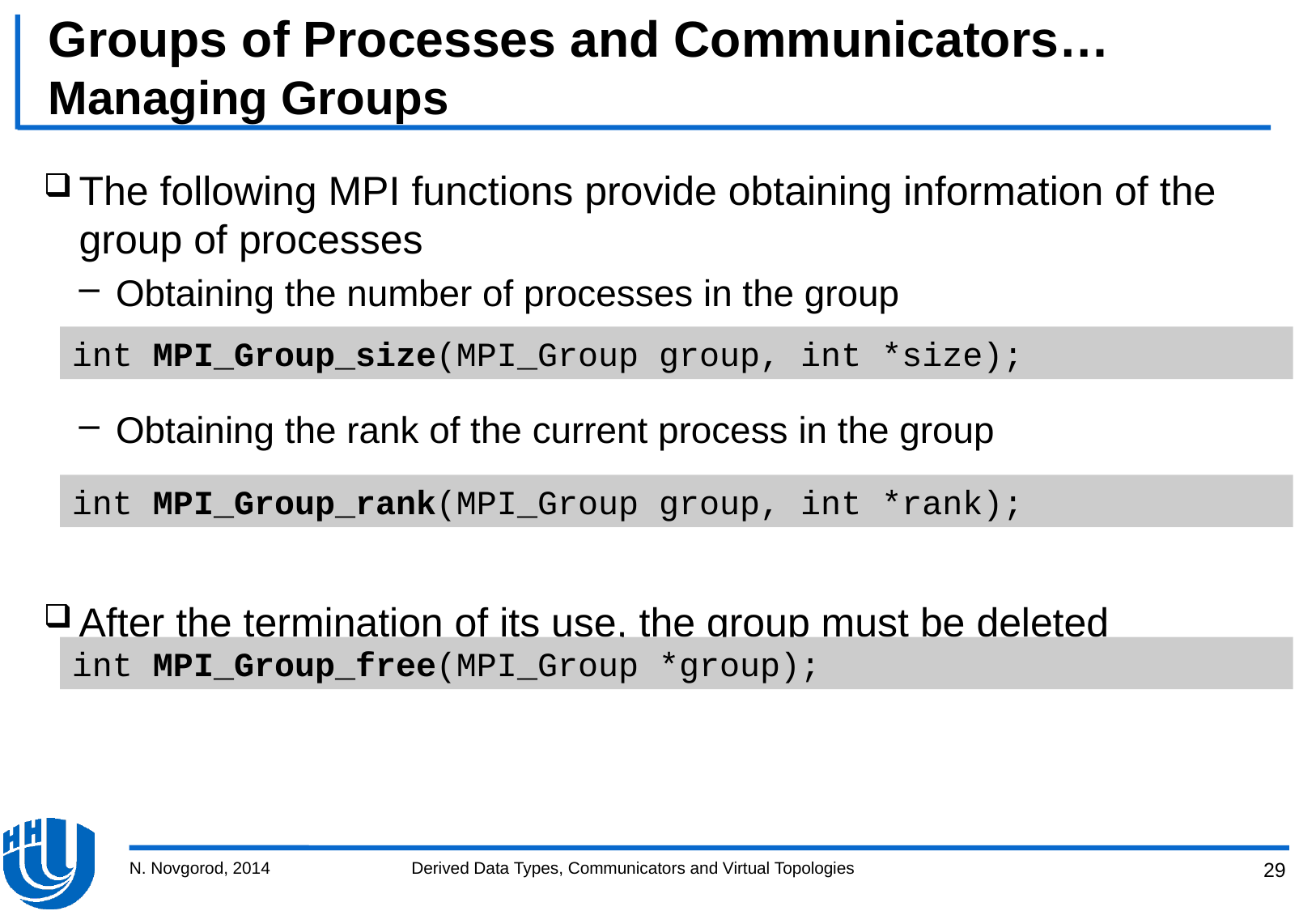

# Groups of Processes and Communicators… Managing Groups
The following MPI functions provide obtaining information of the group of processes
Obtaining the number of processes in the group

Obtaining the rank of the current process in the group

After the termination of its use, the group must be deleted
int MPI_Group_size(MPI_Group group, int *size);
int MPI_Group_rank(MPI_Group group, int *rank);
int MPI_Group_free(MPI_Group *group);
N. Novgorod, 2014
Derived Data Types, Communicators and Virtual Topologies
29